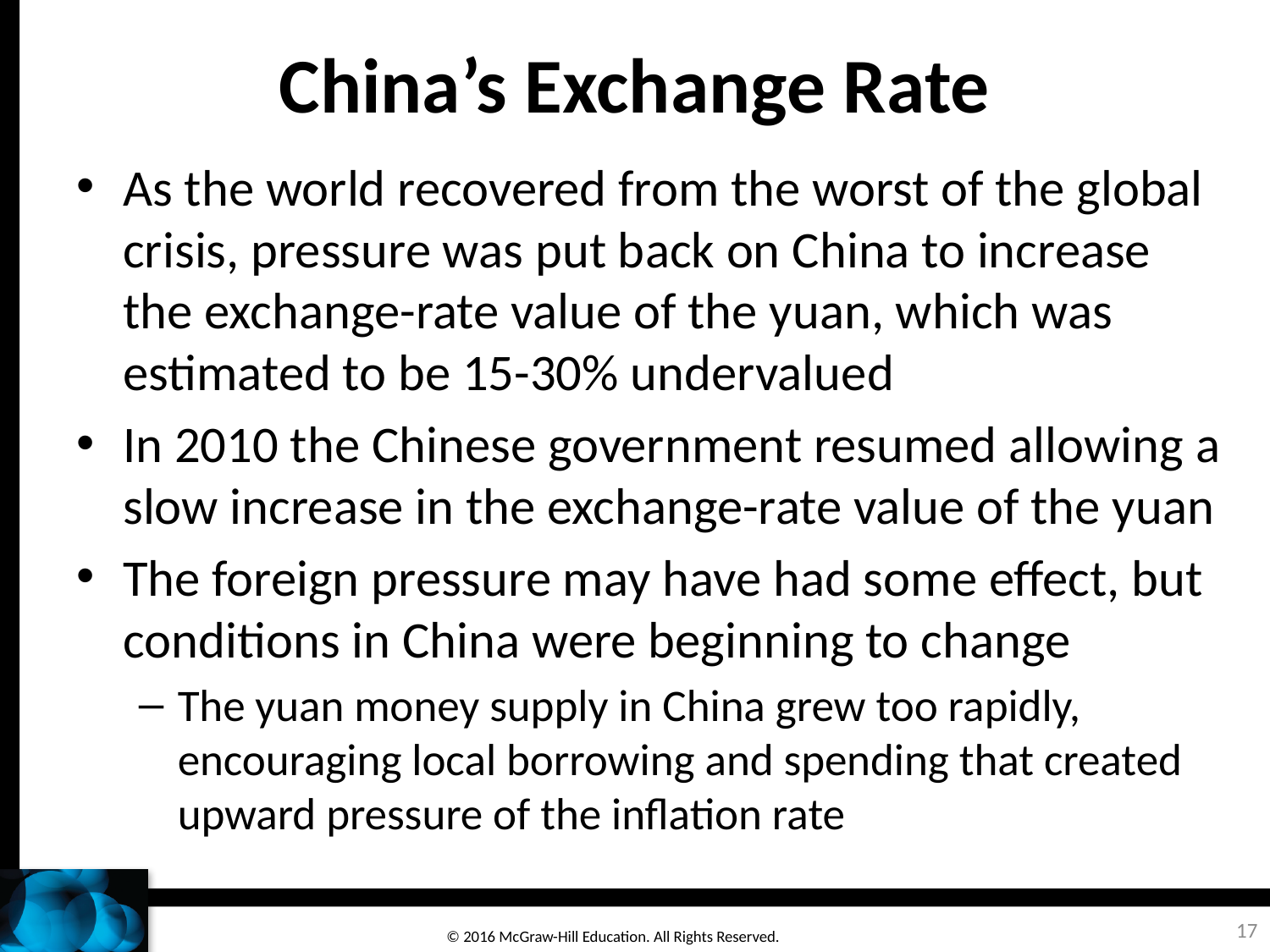

# China’s Exchange Rate
As the world recovered from the worst of the global crisis, pressure was put back on China to increase the exchange-rate value of the yuan, which was estimated to be 15-30% undervalued
In 2010 the Chinese government resumed allowing a slow increase in the exchange-rate value of the yuan
The foreign pressure may have had some effect, but conditions in China were beginning to change
The yuan money supply in China grew too rapidly, encouraging local borrowing and spending that created upward pressure of the inflation rate
17
© 2016 McGraw-Hill Education. All Rights Reserved.